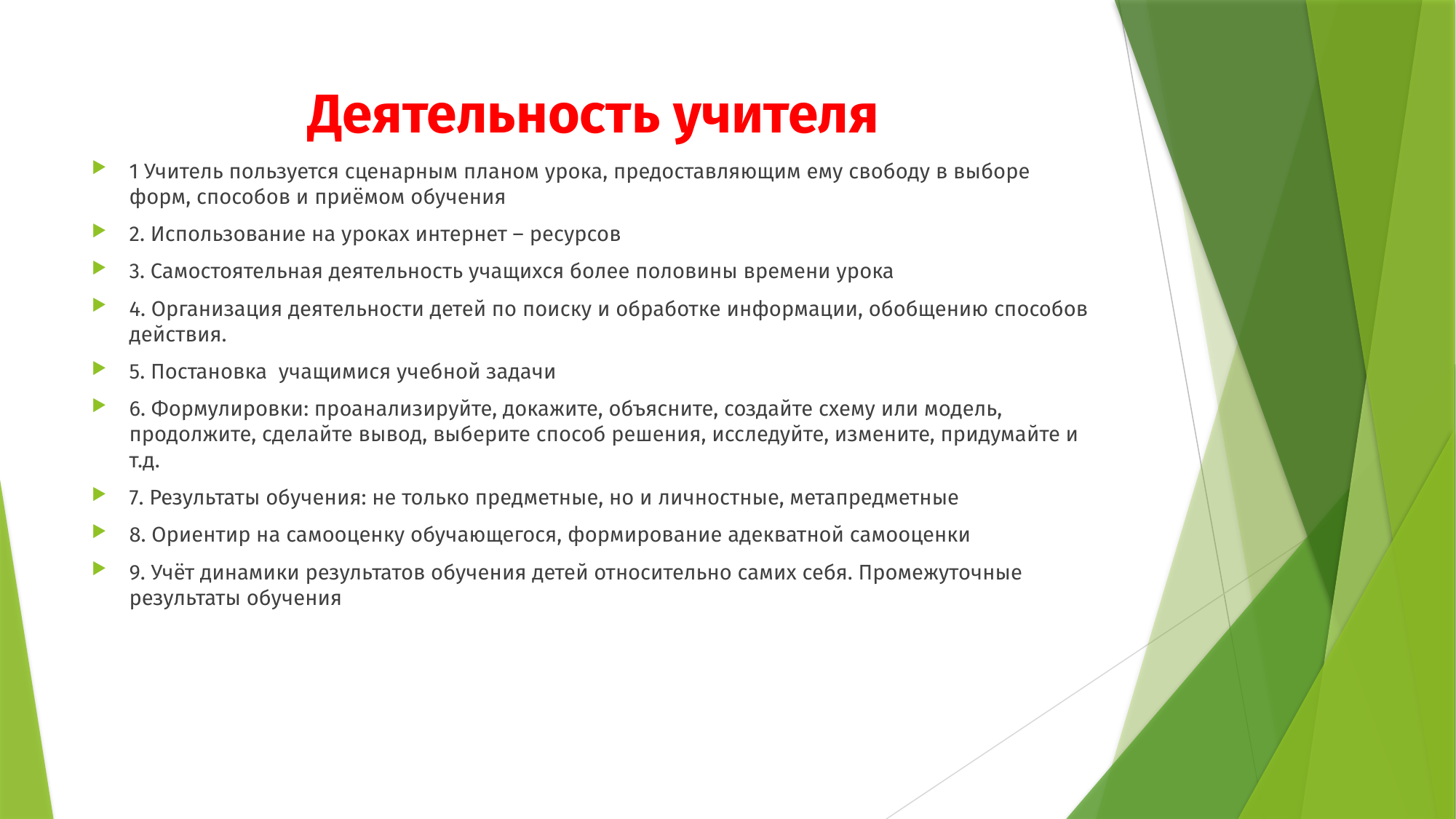

# Деятельность учителя
1 Учитель пользуется сценарным планом урока, предоставляющим ему свободу в выборе форм, способов и приёмом обучения
2. Использование на уроках интернет – ресурсов
3. Самостоятельная деятельность учащихся более половины времени урока
4. Организация деятельности детей по поиску и обработке информации, обобщению способов действия.
5. Постановка  учащимися учебной задачи
6. Формулировки: проанализируйте, докажите, объясните, создайте схему или модель, продолжите, сделайте вывод, выберите способ решения, исследуйте, измените, придумайте и т.д.
7. Результаты обучения: не только предметные, но и личностные, метапредметные
8. Ориентир на самооценку обучающегося, формирование адекватной самооценки
9. Учёт динамики результатов обучения детей относительно самих себя. Промежуточные результаты обучения